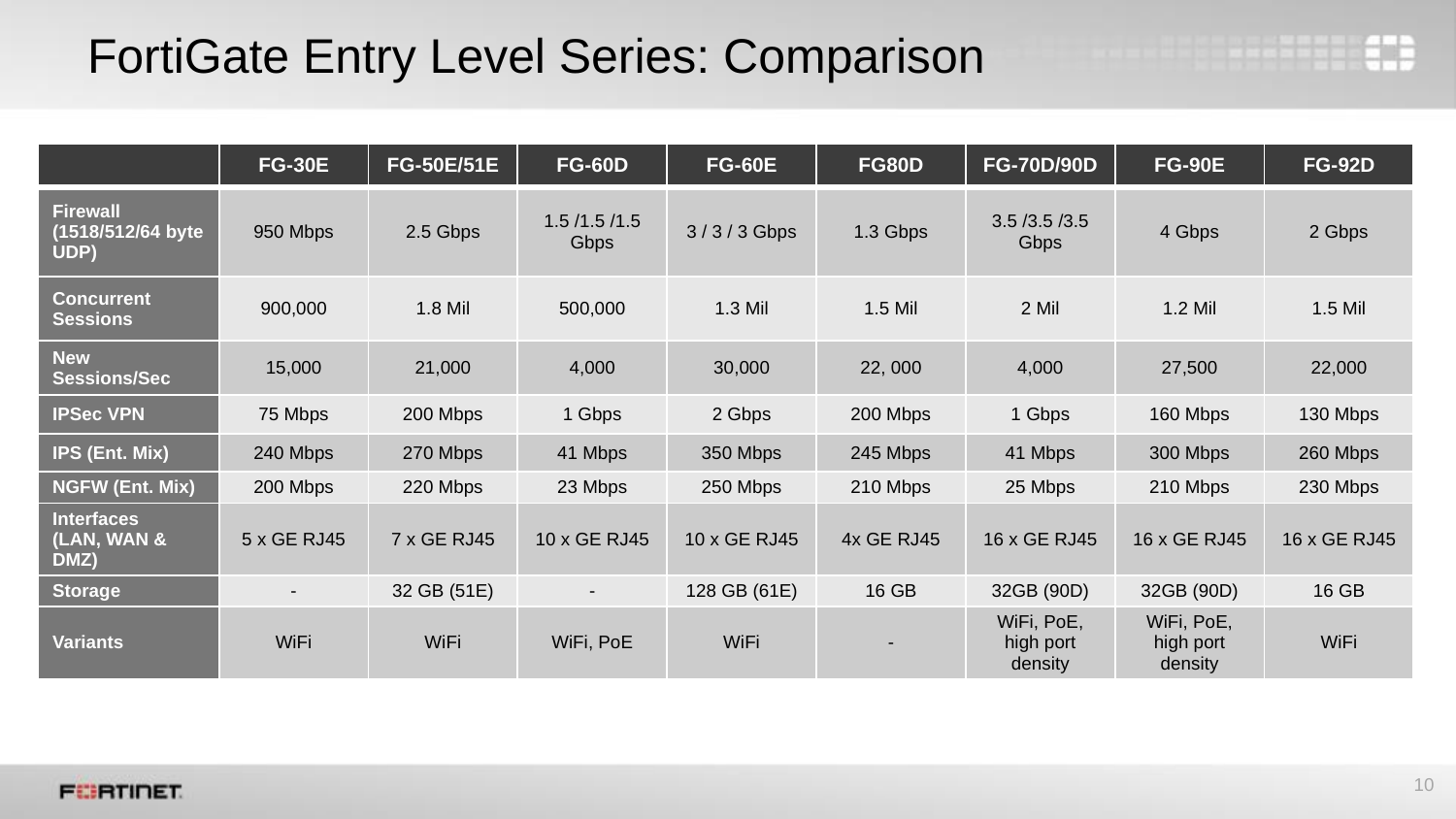

# FortiGate Entry Level Series: Comparison
|  | FG-30E | FG-50E/51E | FG-60D | FG-60E | FG80D | FG-70D/90D | FG-90E | FG-92D |
| --- | --- | --- | --- | --- | --- | --- | --- | --- |
| Firewall (1518/512/64 byte UDP) | 950 Mbps | 2.5 Gbps | 1.5 /1.5 /1.5 Gbps | 3 / 3 / 3 Gbps | 1.3 Gbps | 3.5 /3.5 /3.5 Gbps | 4 Gbps | 2 Gbps |
| Concurrent Sessions | 900,000 | 1.8 Mil | 500,000 | 1.3 Mil | 1.5 Mil | 2 Mil | 1.2 Mil | 1.5 Mil |
| New Sessions/Sec | 15,000 | 21,000 | 4,000 | 30,000 | 22, 000 | 4,000 | 27,500 | 22,000 |
| IPSec VPN | 75 Mbps | 200 Mbps | 1 Gbps | 2 Gbps | 200 Mbps | 1 Gbps | 160 Mbps | 130 Mbps |
| IPS (Ent. Mix) | 240 Mbps | 270 Mbps | 41 Mbps | 350 Mbps | 245 Mbps | 41 Mbps | 300 Mbps | 260 Mbps |
| NGFW (Ent. Mix) | 200 Mbps | 220 Mbps | 23 Mbps | 250 Mbps | 210 Mbps | 25 Mbps | 210 Mbps | 230 Mbps |
| Interfaces (LAN, WAN & DMZ) | 5 x GE RJ45 | 7 x GE RJ45 | 10 x GE RJ45 | 10 x GE RJ45 | 4x GE RJ45 | 16 x GE RJ45 | 16 x GE RJ45 | 16 x GE RJ45 |
| Storage | - | 32 GB (51E) | - | 128 GB (61E) | 16 GB | 32GB (90D) | 32GB (90D) | 16 GB |
| Variants | WiFi | WiFi | WiFi, PoE | WiFi | - | WiFi, PoE, high port density | WiFi, PoE, high port density | WiFi |